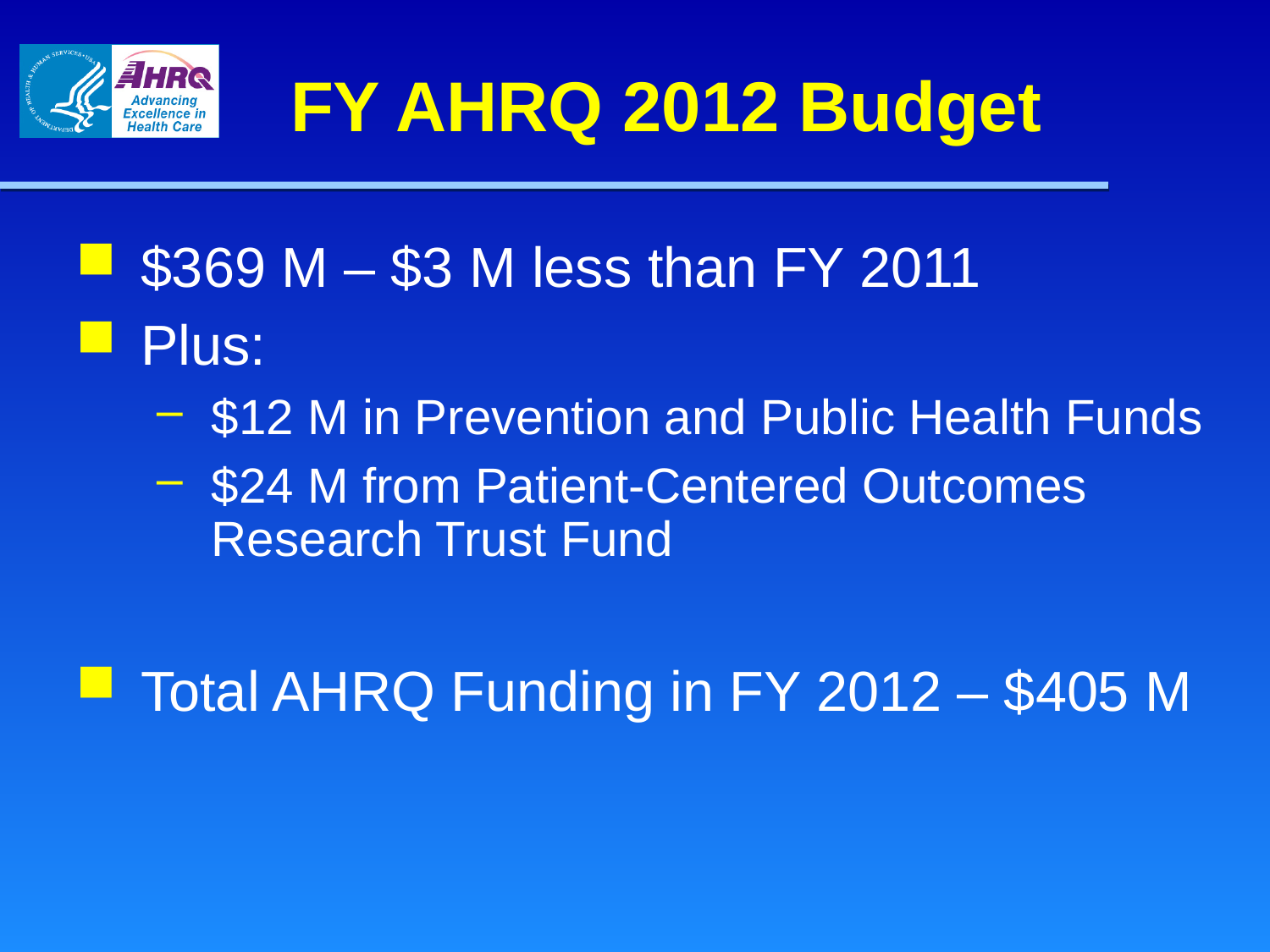

# FY AHRQ 2012 Budget
$369 M – $3 M less than FY 2011
Plus:
$12 M in Prevention and Public Health Funds
$24 M from Patient-Centered Outcomes Research Trust Fund

Total AHRQ Funding in FY 2012 – $405 M